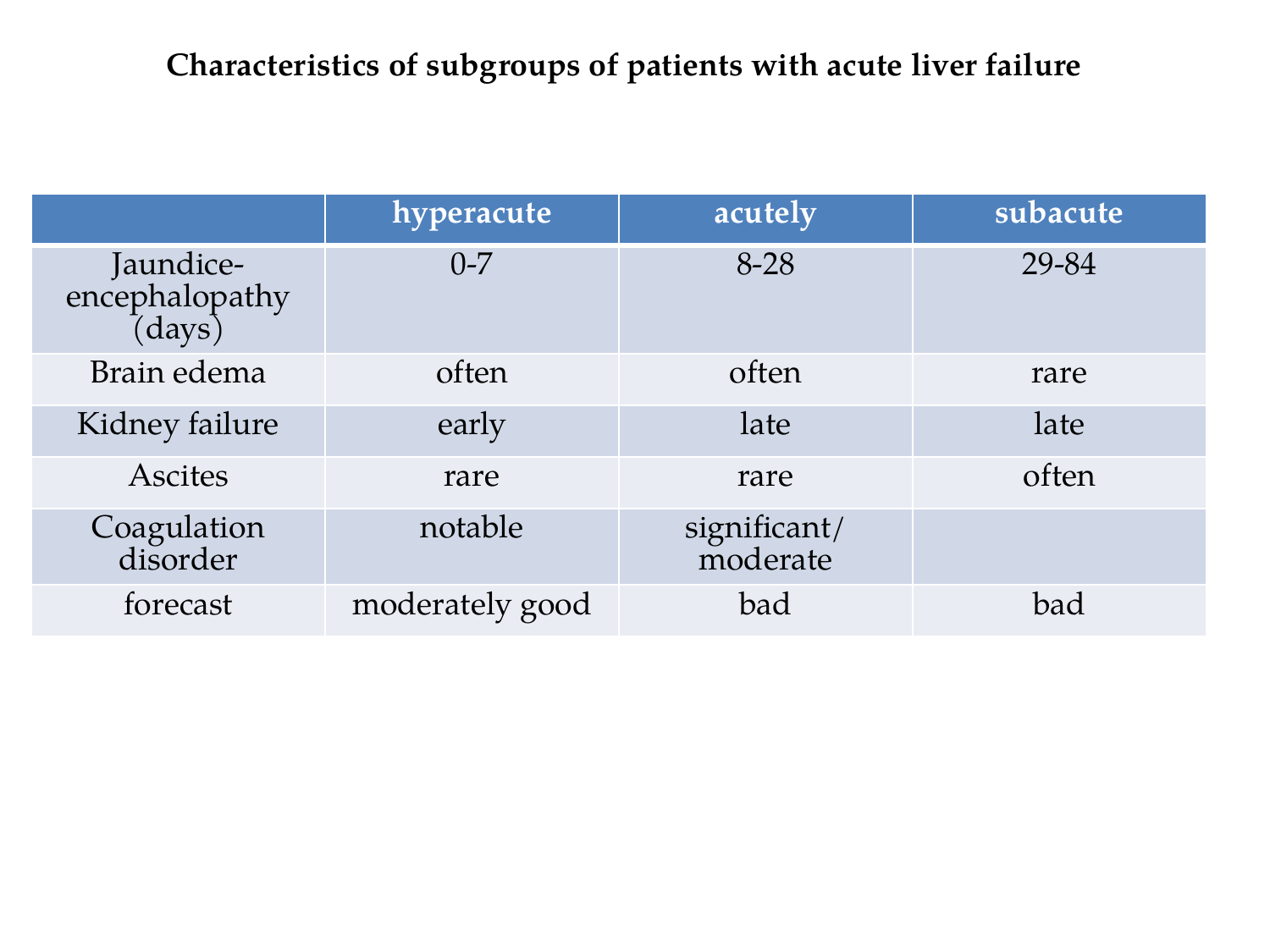

Characteristics of subgroups of patients with acute liver failure
|  | hyperacute | acutely | subacute |
| --- | --- | --- | --- |
| Jaundice- encephalopathy (days) | 0-7 | 8-28 | 29-84 |
| Brain edema | often | often | rare |
| Kidney failure | early | late | late |
| Ascites | rare | rare | often |
| Coagulation disorder | notable | significant/moderate |  |
| forecast | moderately good | bad | bad |